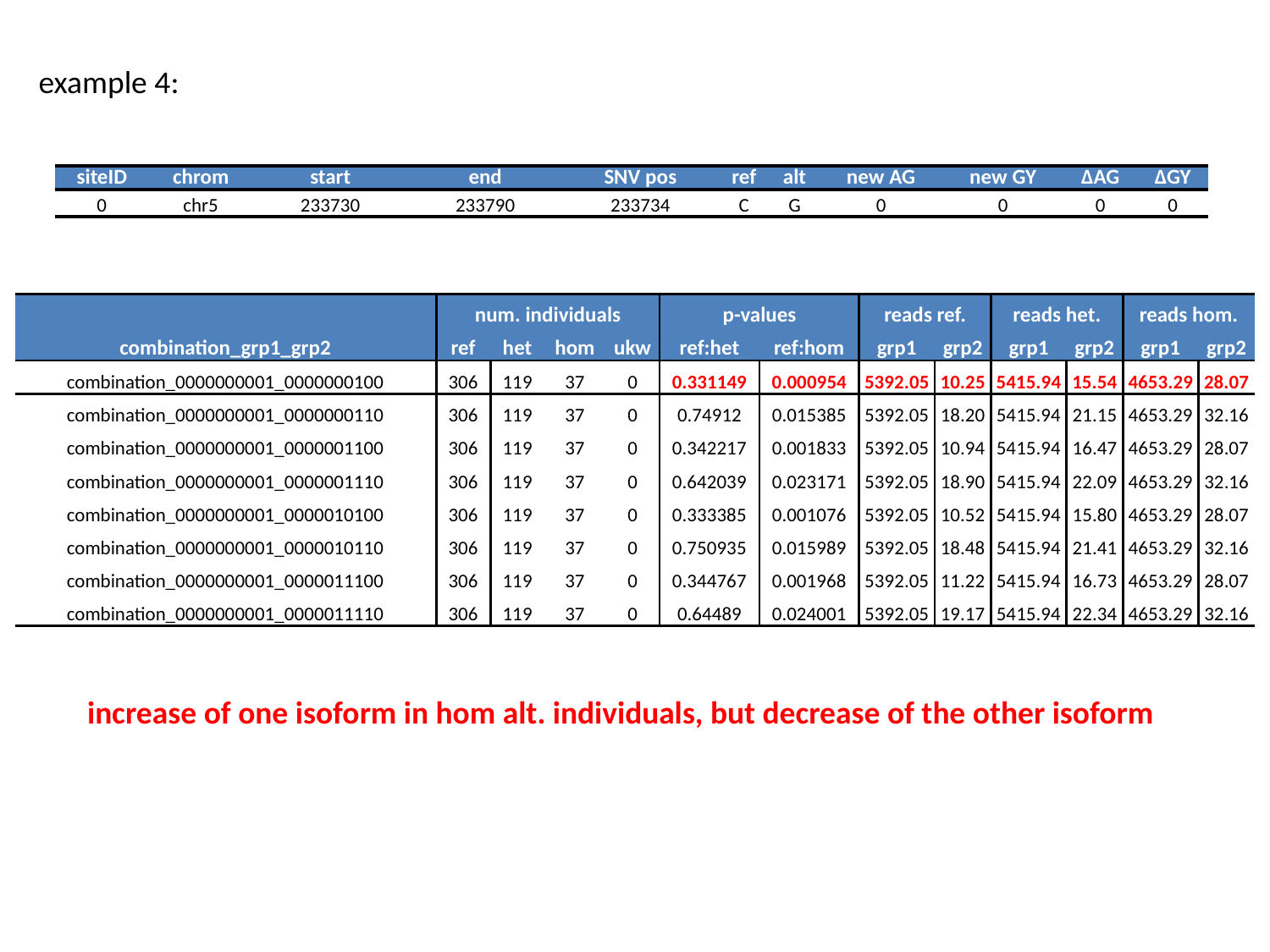

example 4:
| siteID | chrom | start | end | SNV pos | ref | alt | new AG | new GY | ΔAG | ΔGY |
| --- | --- | --- | --- | --- | --- | --- | --- | --- | --- | --- |
| 0 | chr5 | 233730 | 233790 | 233734 | C | G | 0 | 0 | 0 | 0 |
|  | num. individuals |  |  |  | p-values |  | reads ref. |  | reads het. |  | reads hom. |  |
| --- | --- | --- | --- | --- | --- | --- | --- | --- | --- | --- | --- | --- |
| combination\_grp1\_grp2 | ref | het | hom | ukw | ref:het | ref:hom | grp1 | grp2 | grp1 | grp2 | grp1 | grp2 |
| combination\_0000000001\_0000000100 | 306 | 119 | 37 | 0 | 0.331149 | 0.000954 | 5392.05 | 10.25 | 5415.94 | 15.54 | 4653.29 | 28.07 |
| combination\_0000000001\_0000000110 | 306 | 119 | 37 | 0 | 0.74912 | 0.015385 | 5392.05 | 18.20 | 5415.94 | 21.15 | 4653.29 | 32.16 |
| combination\_0000000001\_0000001100 | 306 | 119 | 37 | 0 | 0.342217 | 0.001833 | 5392.05 | 10.94 | 5415.94 | 16.47 | 4653.29 | 28.07 |
| combination\_0000000001\_0000001110 | 306 | 119 | 37 | 0 | 0.642039 | 0.023171 | 5392.05 | 18.90 | 5415.94 | 22.09 | 4653.29 | 32.16 |
| combination\_0000000001\_0000010100 | 306 | 119 | 37 | 0 | 0.333385 | 0.001076 | 5392.05 | 10.52 | 5415.94 | 15.80 | 4653.29 | 28.07 |
| combination\_0000000001\_0000010110 | 306 | 119 | 37 | 0 | 0.750935 | 0.015989 | 5392.05 | 18.48 | 5415.94 | 21.41 | 4653.29 | 32.16 |
| combination\_0000000001\_0000011100 | 306 | 119 | 37 | 0 | 0.344767 | 0.001968 | 5392.05 | 11.22 | 5415.94 | 16.73 | 4653.29 | 28.07 |
| combination\_0000000001\_0000011110 | 306 | 119 | 37 | 0 | 0.64489 | 0.024001 | 5392.05 | 19.17 | 5415.94 | 22.34 | 4653.29 | 32.16 |
increase of one isoform in hom alt. individuals, but decrease of the other isoform